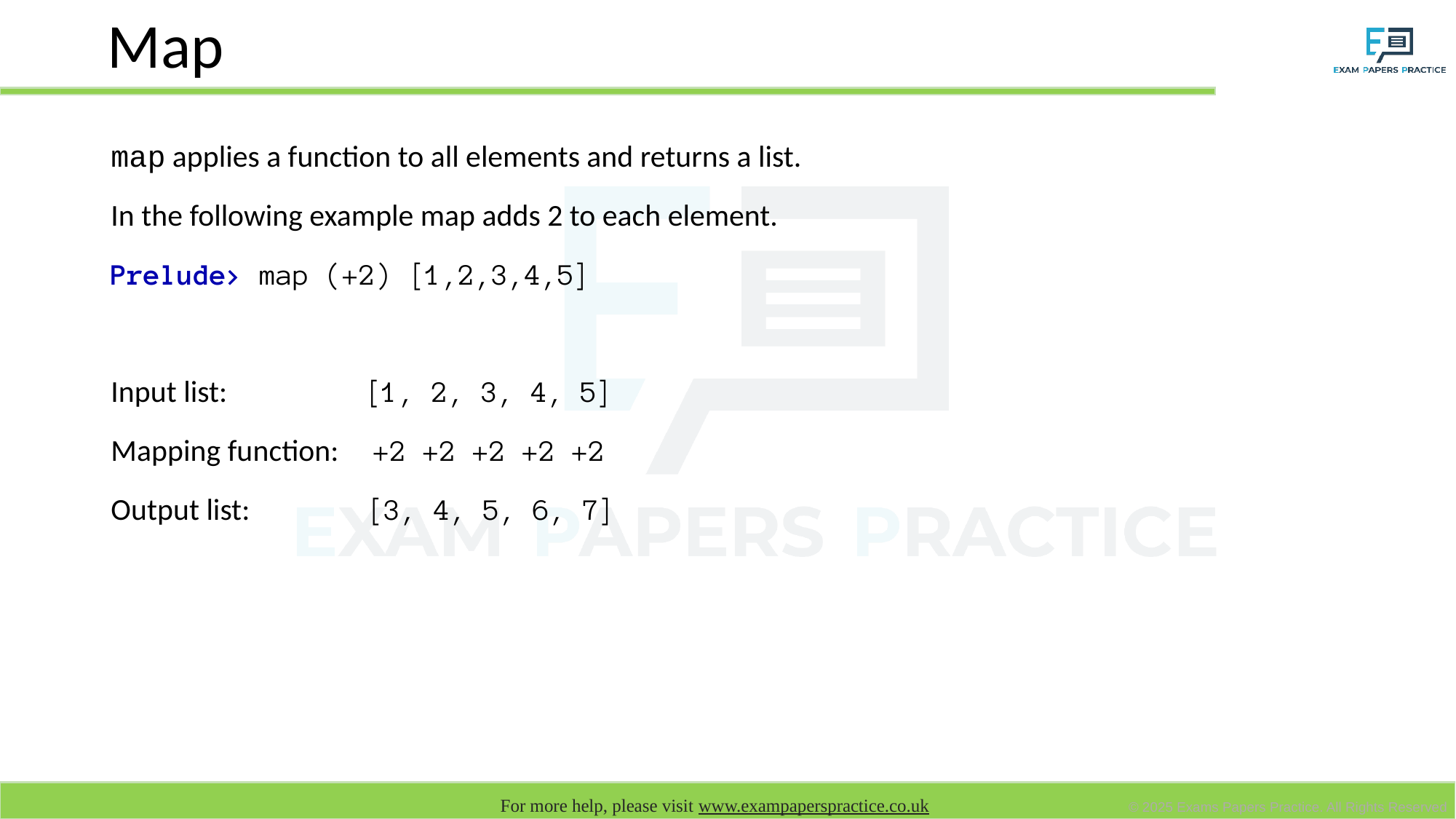

# Map
map applies a function to all elements and returns a list.
In the following example map adds 2 to each element.
Prelude> map (+2) [1,2,3,4,5]

Input list:                    [1, 2, 3, 4, 5]
Mapping function:     +2 +2 +2 +2 +2
Output list:                 [3, 4, 5, 6, 7]